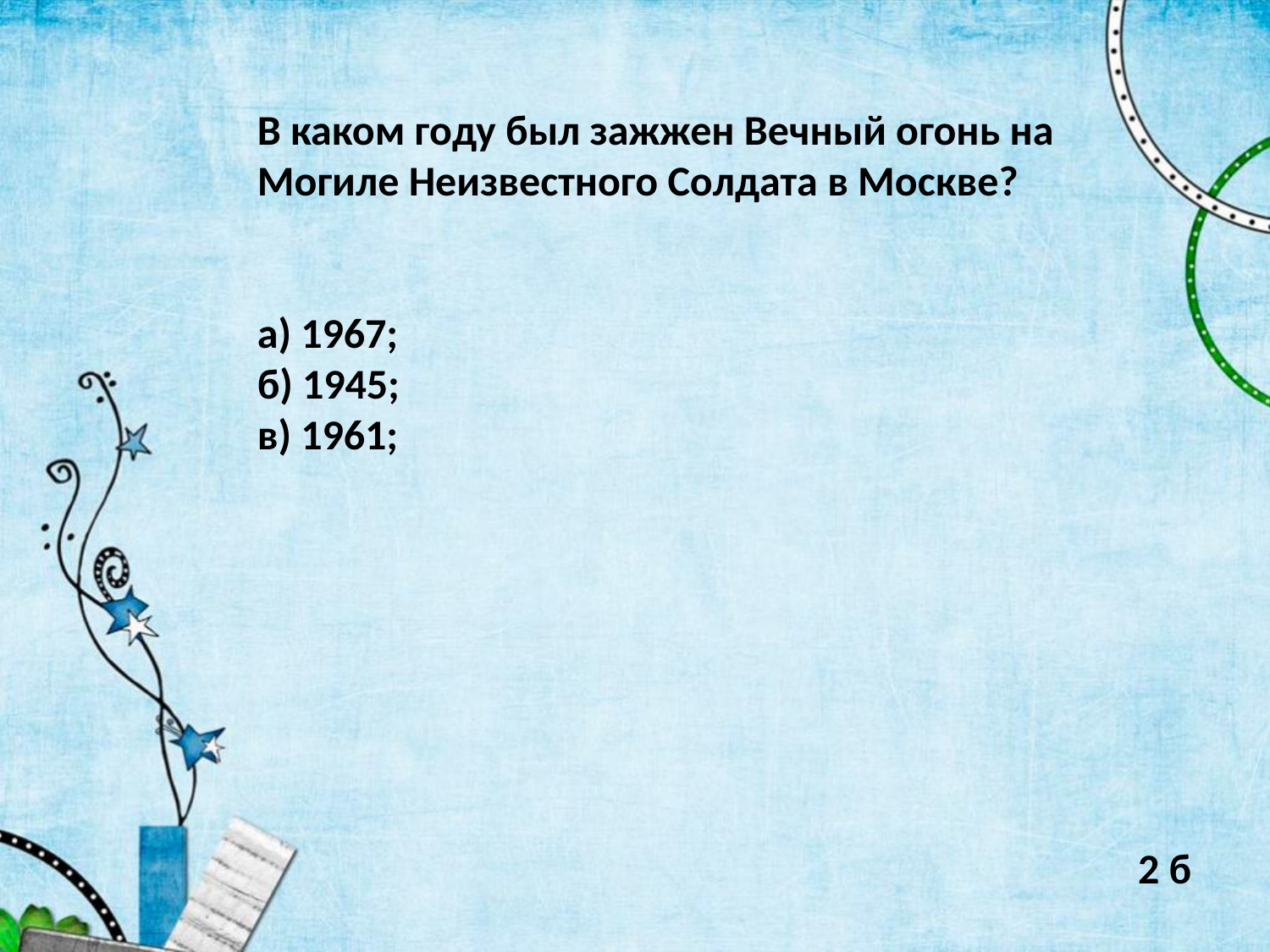

В каком году был зажжен Вечный огонь на Могиле Неизвестного Солдата в Москве?

а) 1967;
б) 1945;
в) 1961;
2 б